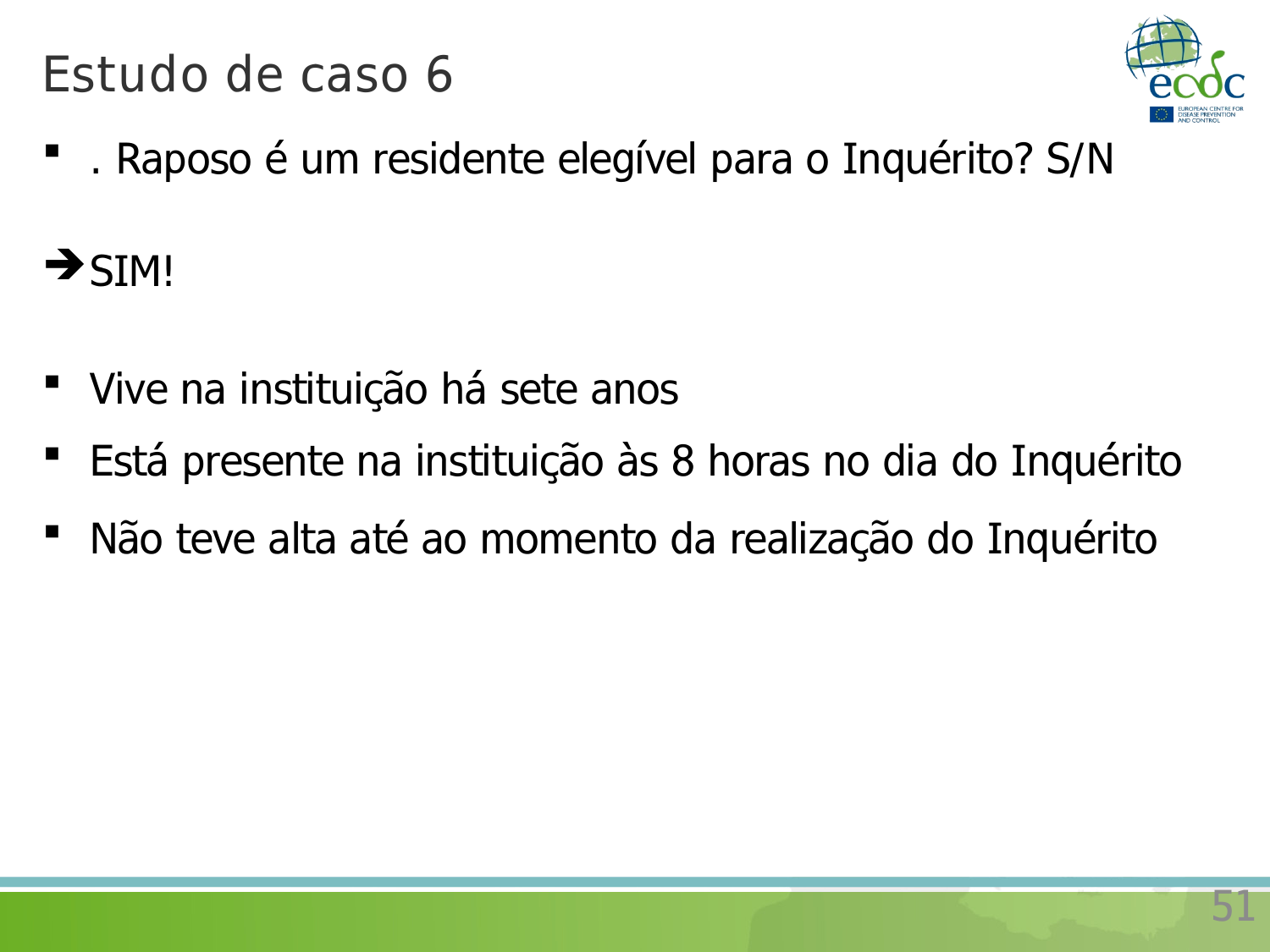

# Estudo de caso 6
. Raposo é um residente elegível para o Inquérito? S/N

SIM!

Vive na instituição há sete anos
Está presente na instituição às 8 horas no dia do Inquérito
Não teve alta até ao momento da realização do Inquérito

51